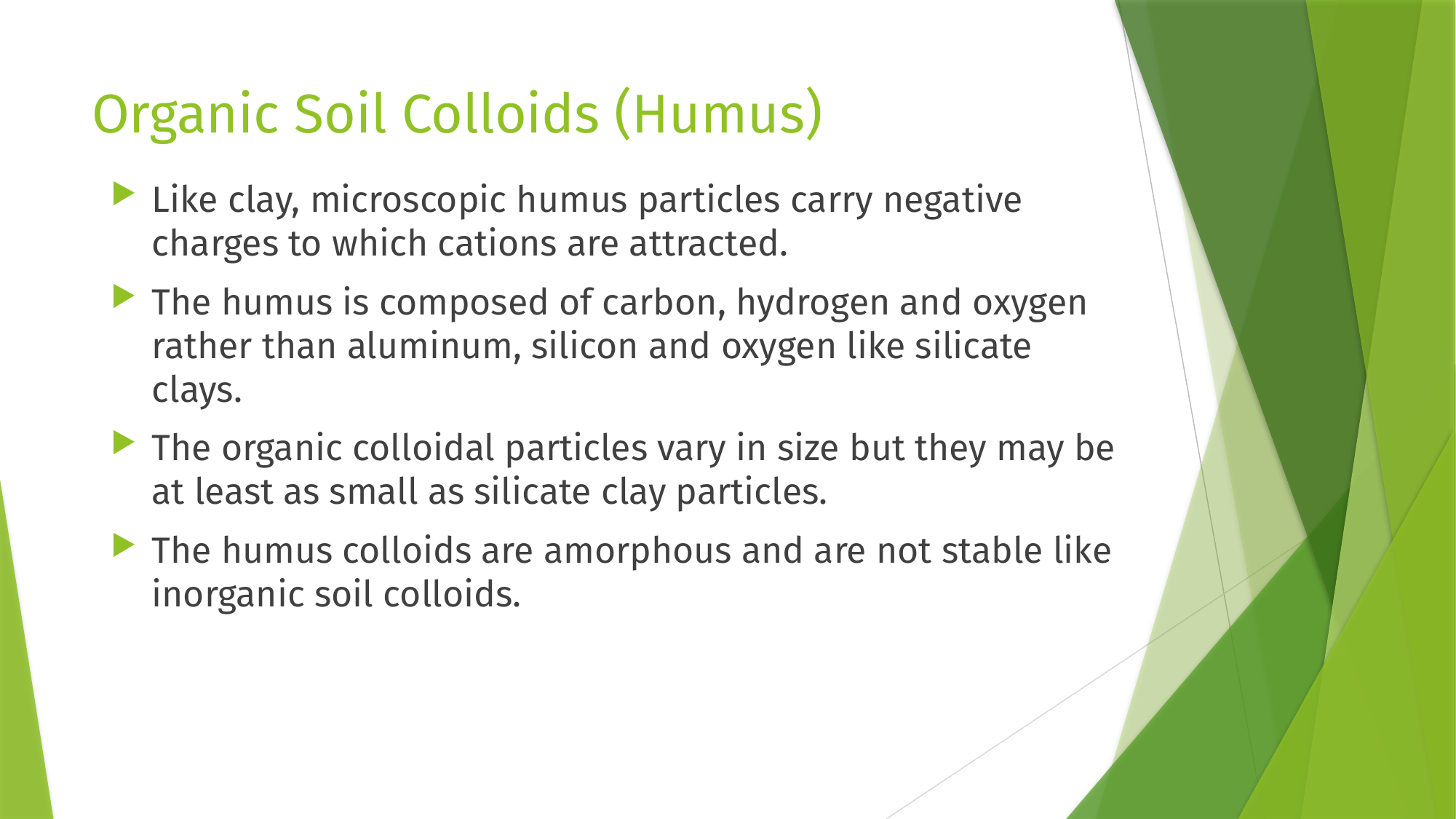

# Organic Soil Colloids (Humus)
Like clay, microscopic humus particles carry negative charges to which cations are attracted.
The humus is composed of carbon, hydrogen and oxygen rather than aluminum, silicon and oxygen like silicate clays.
The organic colloidal particles vary in size but they may be at least as small as silicate clay particles.
The humus colloids are amorphous and are not stable like inorganic soil colloids.